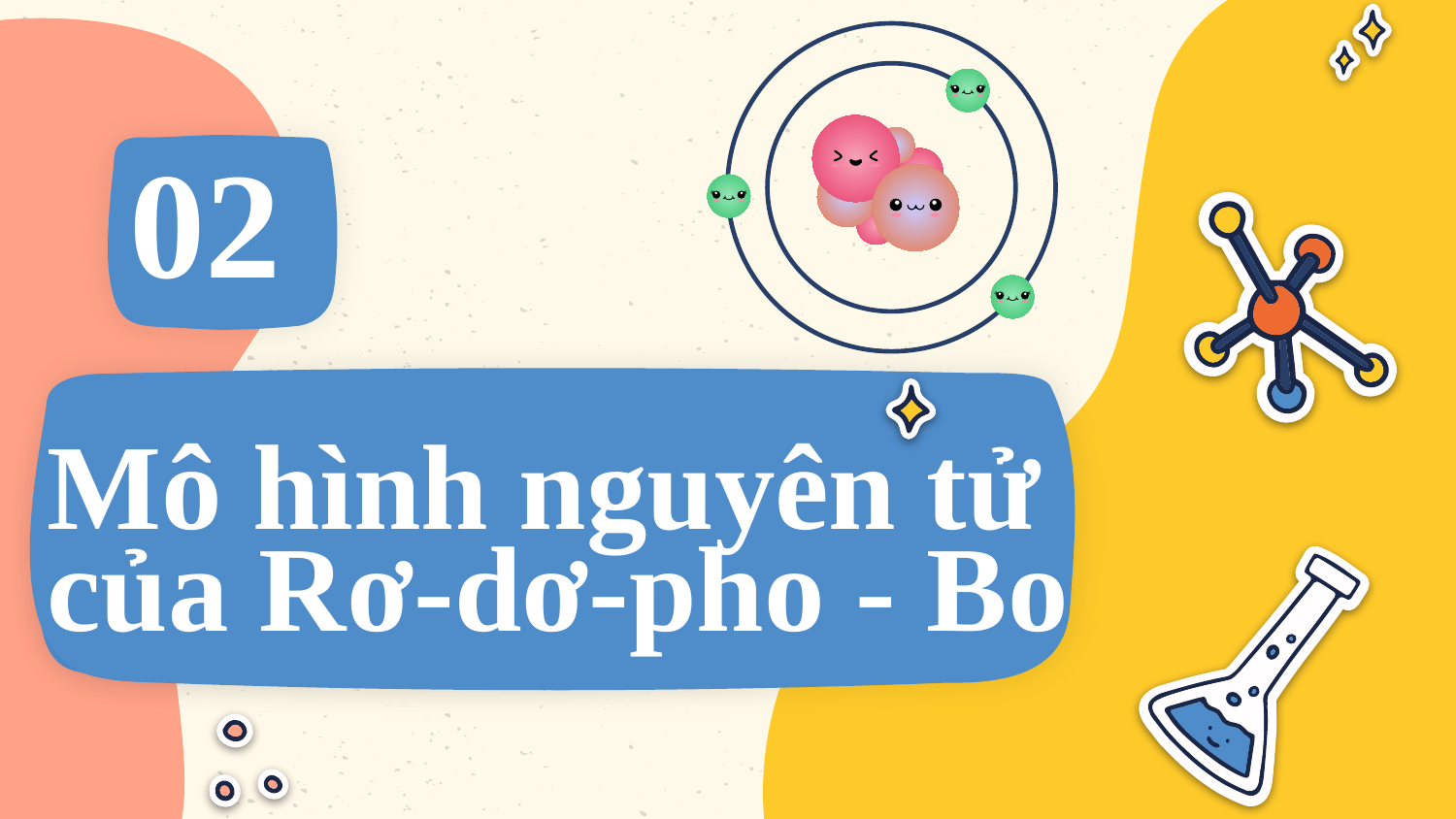

02

# Mô hình nguyên tử của Rơ-dơ-pho - Bo